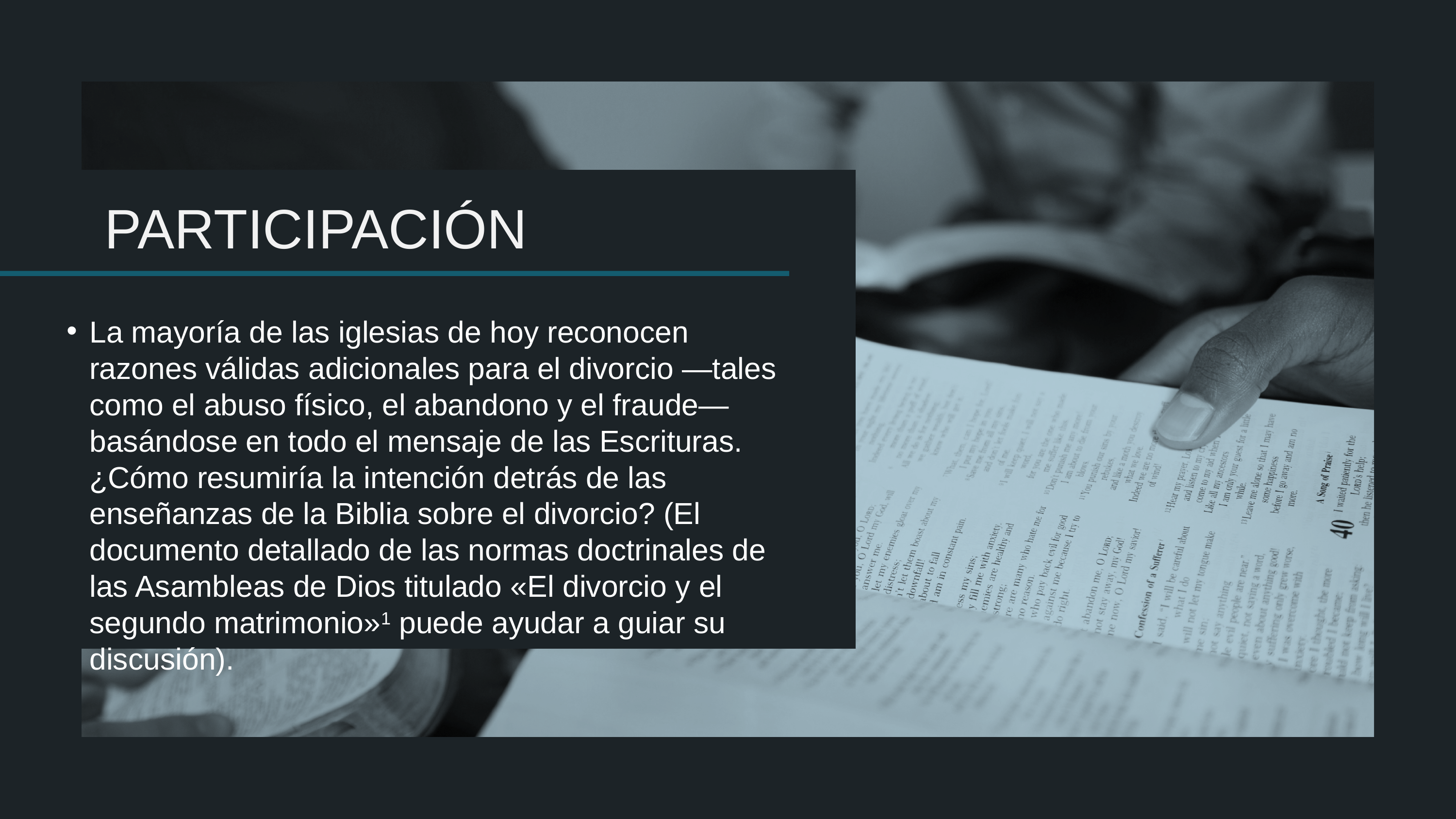

La mayoría de las iglesias de hoy reconocen razones válidas adicionales para el divorcio —tales como el abuso físico, el abandono y el fraude— basándose en todo el mensaje de las Escrituras. ¿Cómo resumiría la intención detrás de las enseñanzas de la Biblia sobre el divorcio? (El documento detallado de las normas doctrinales de las Asambleas de Dios titulado «El divorcio y el segundo matrimonio»1 puede ayudar a guiar su discusión).